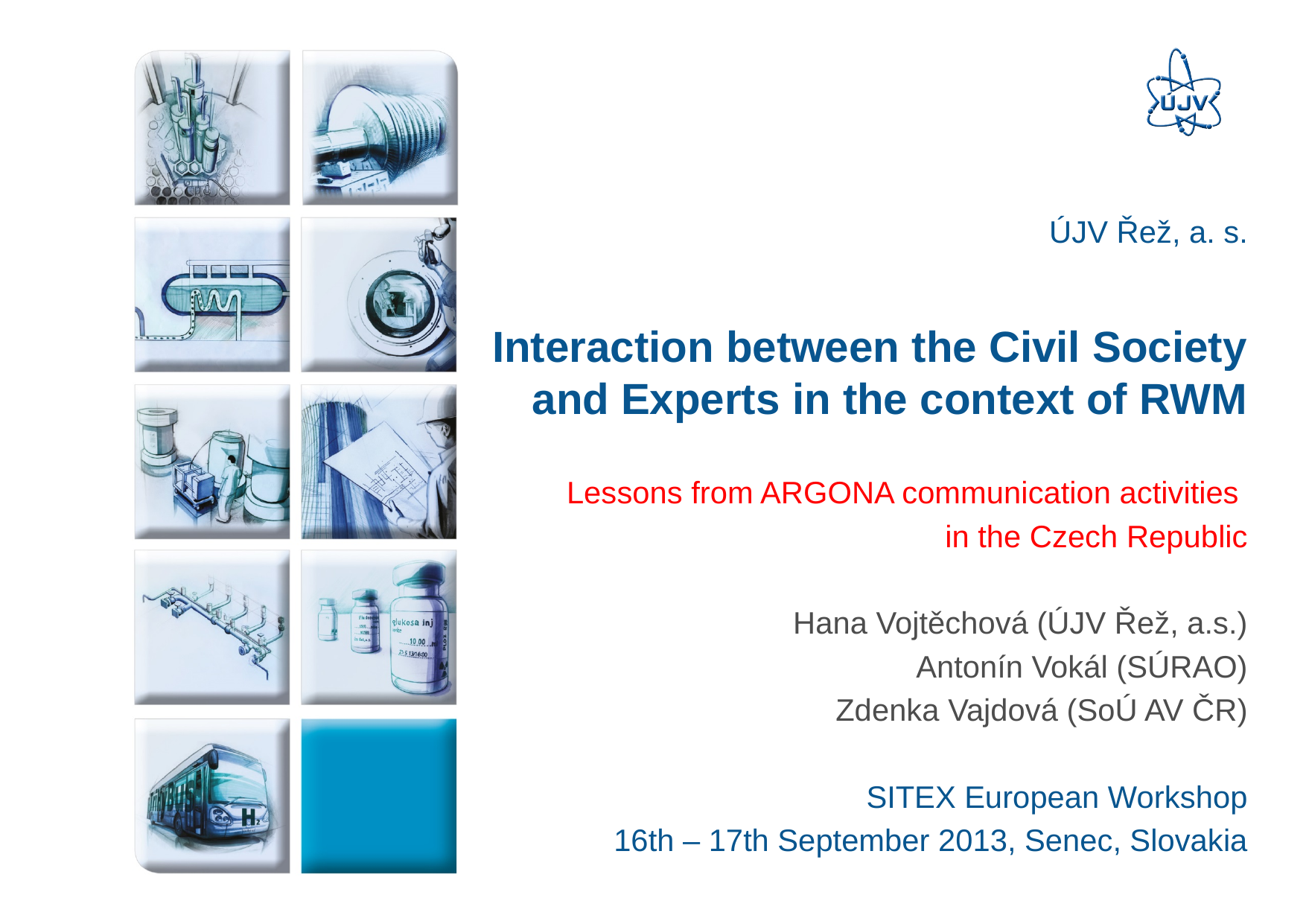

ÚJV Řež, a. s.

Interaction between the Civil Society and Experts in the context of RWM

Lessons from ARGONA communication activities
in the Czech Republic

Hana Vojtěchová (ÚJV Řež, a.s.)
Antonín Vokál (SÚRAO)
Zdenka Vajdová (SoÚ AV ČR)

SITEX European Workshop
16th – 17th September 2013, Senec, Slovakia